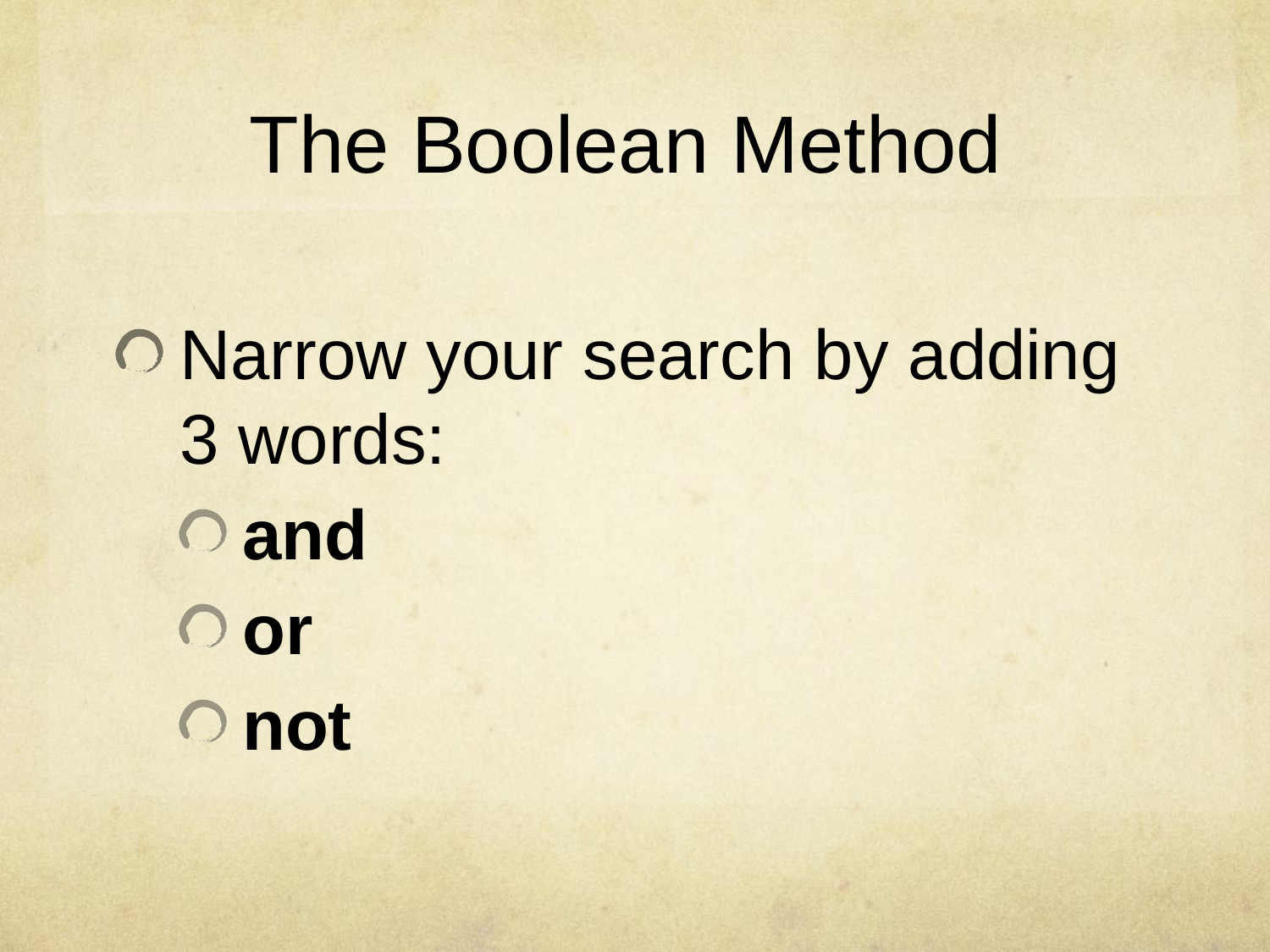

# The Boolean Method
Narrow your search by adding 3 words:
and
or
not